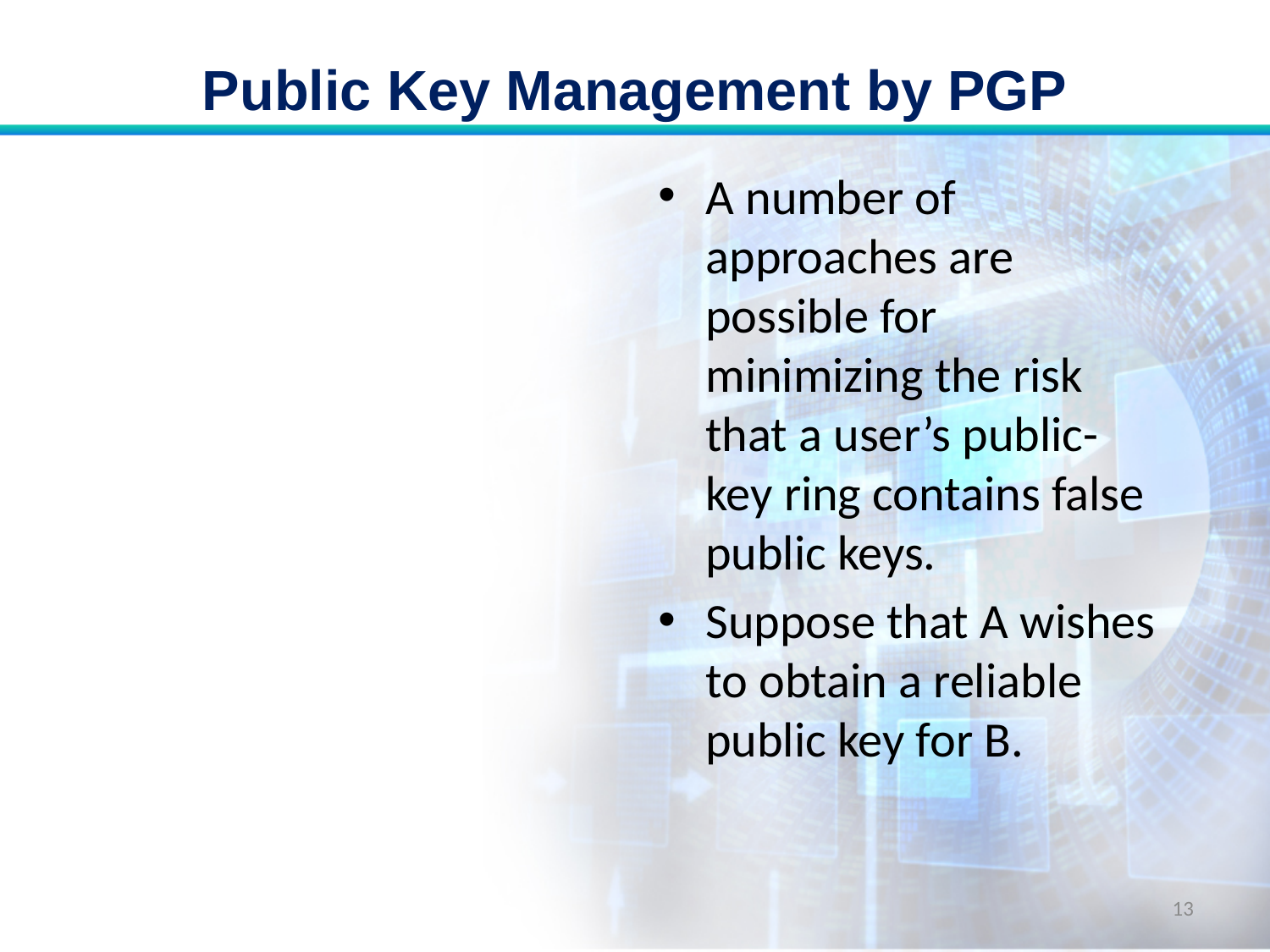

# Public Key Management by PGP
A number of approaches are possible for minimizing the risk that a user’s public-key ring contains false public keys.
Suppose that A wishes to obtain a reliable public key for B.
13